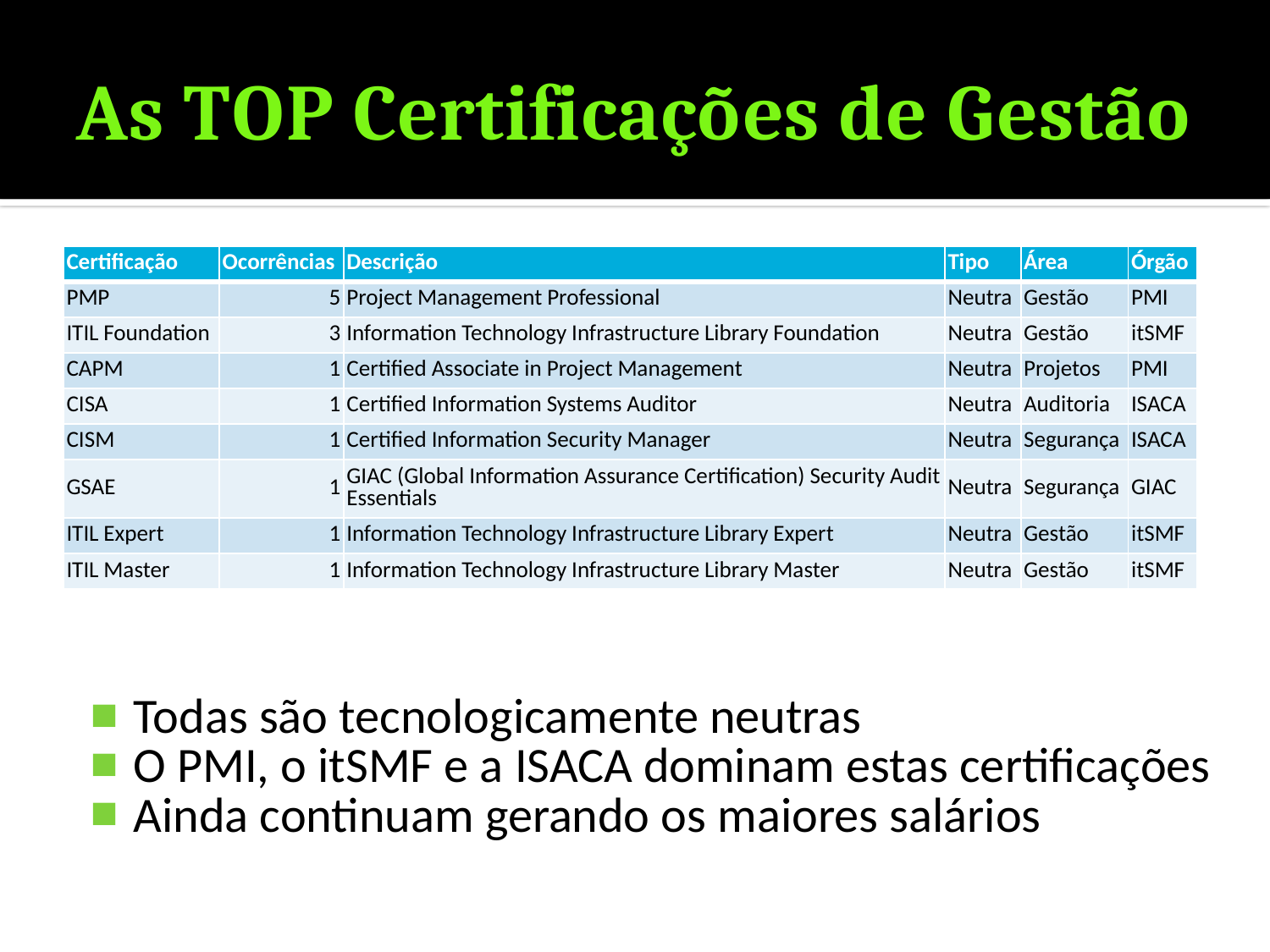

# As TOP Certificações de Gestão
| Certificação | Ocorrências | Descrição | Tipo | Área | Órgão |
| --- | --- | --- | --- | --- | --- |
| PMP | 5 | Project Management Professional | Neutra | Gestão | PMI |
| ITIL Foundation | 3 | Information Technology Infrastructure Library Foundation | Neutra | Gestão | itSMF |
| CAPM | 1 | Certified Associate in Project Management | Neutra | Projetos | PMI |
| CISA | 1 | Certified Information Systems Auditor | Neutra | Auditoria | ISACA |
| CISM | 1 | Certified Information Security Manager | Neutra | Segurança | ISACA |
| GSAE | 1 | GIAC (Global Information Assurance Certification) Security Audit Essentials | Neutra | Segurança | GIAC |
| ITIL Expert | 1 | Information Technology Infrastructure Library Expert | Neutra | Gestão | itSMF |
| ITIL Master | 1 | Information Technology Infrastructure Library Master | Neutra | Gestão | itSMF |
Todas são tecnologicamente neutras
O PMI, o itSMF e a ISACA dominam estas certificações
Ainda continuam gerando os maiores salários